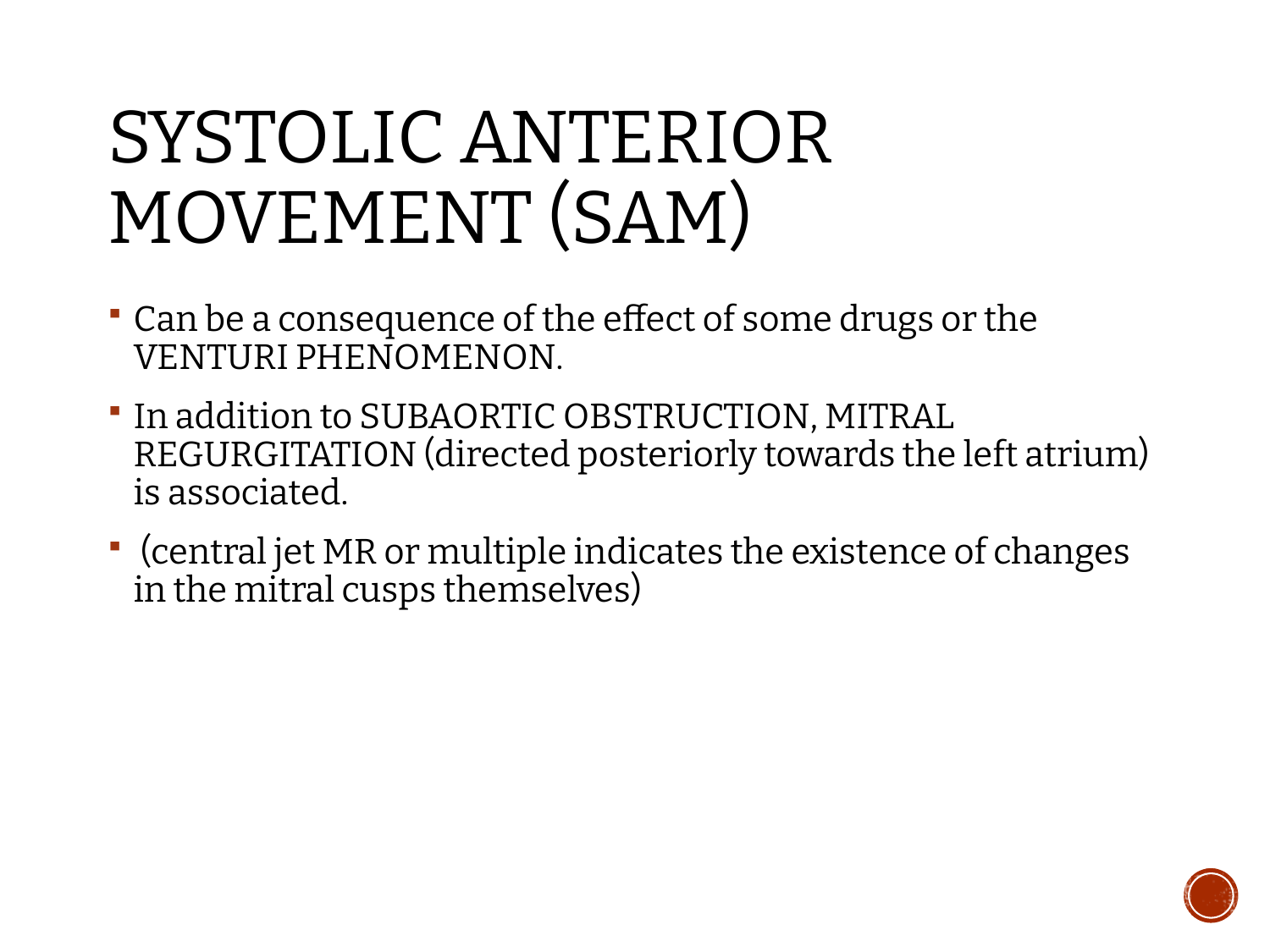

# Systolic anterior movement (SAM)
Can be a consequence of the effect of some drugs or the VENTURI PHENOMENON.
In addition to SUBAORTIC OBSTRUCTION, MITRAL REGURGITATION (directed posteriorly towards the left atrium) is associated.
 (central jet MR or multiple indicates the existence of changes in the mitral cusps themselves)